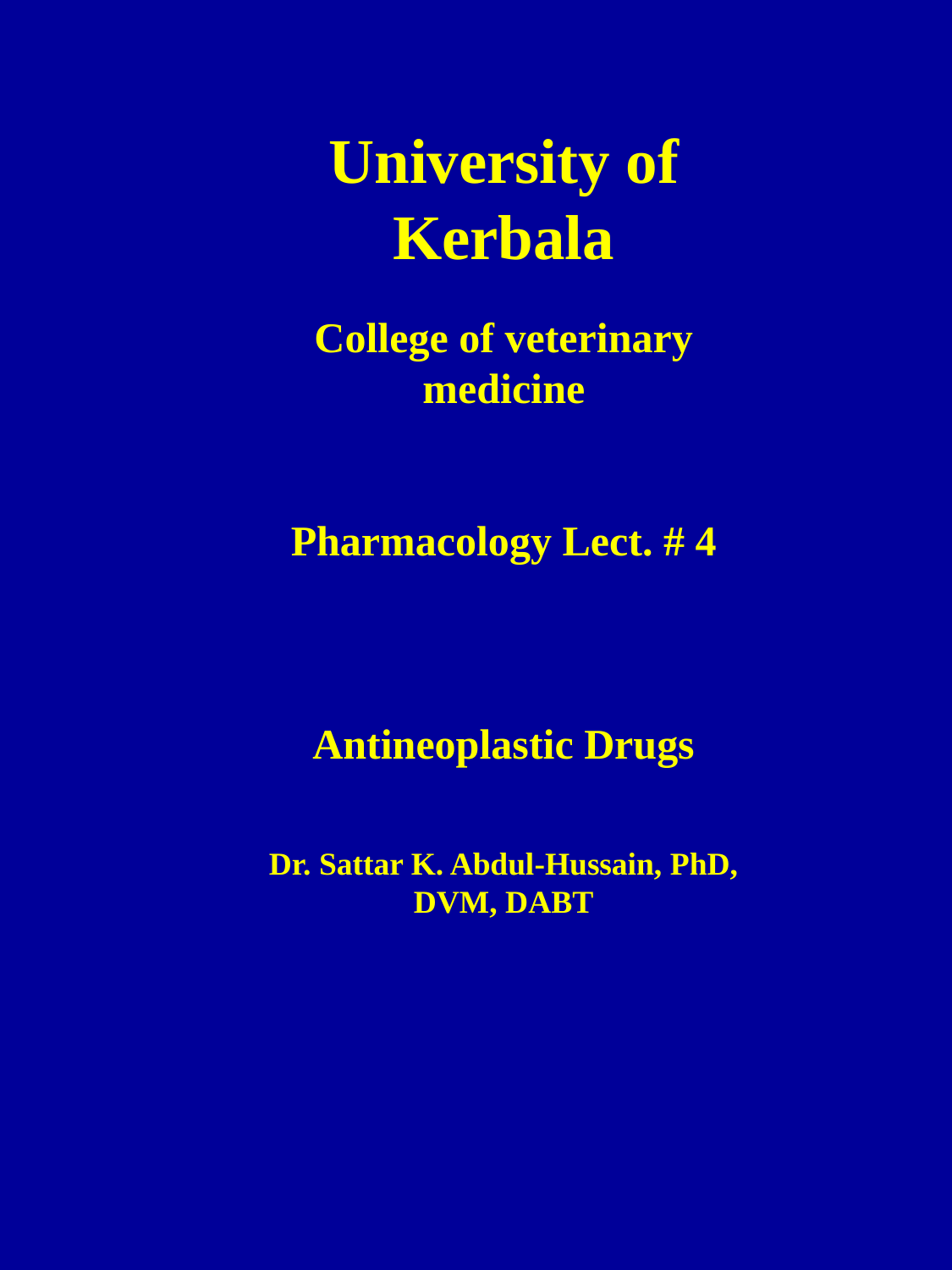

University of Kerbala

College of veterinary medicine

Pharmacology Lect. # 4

Antineoplastic Drugs

Dr. Sattar K. Abdul-Hussain, PhD, DVM, DABT